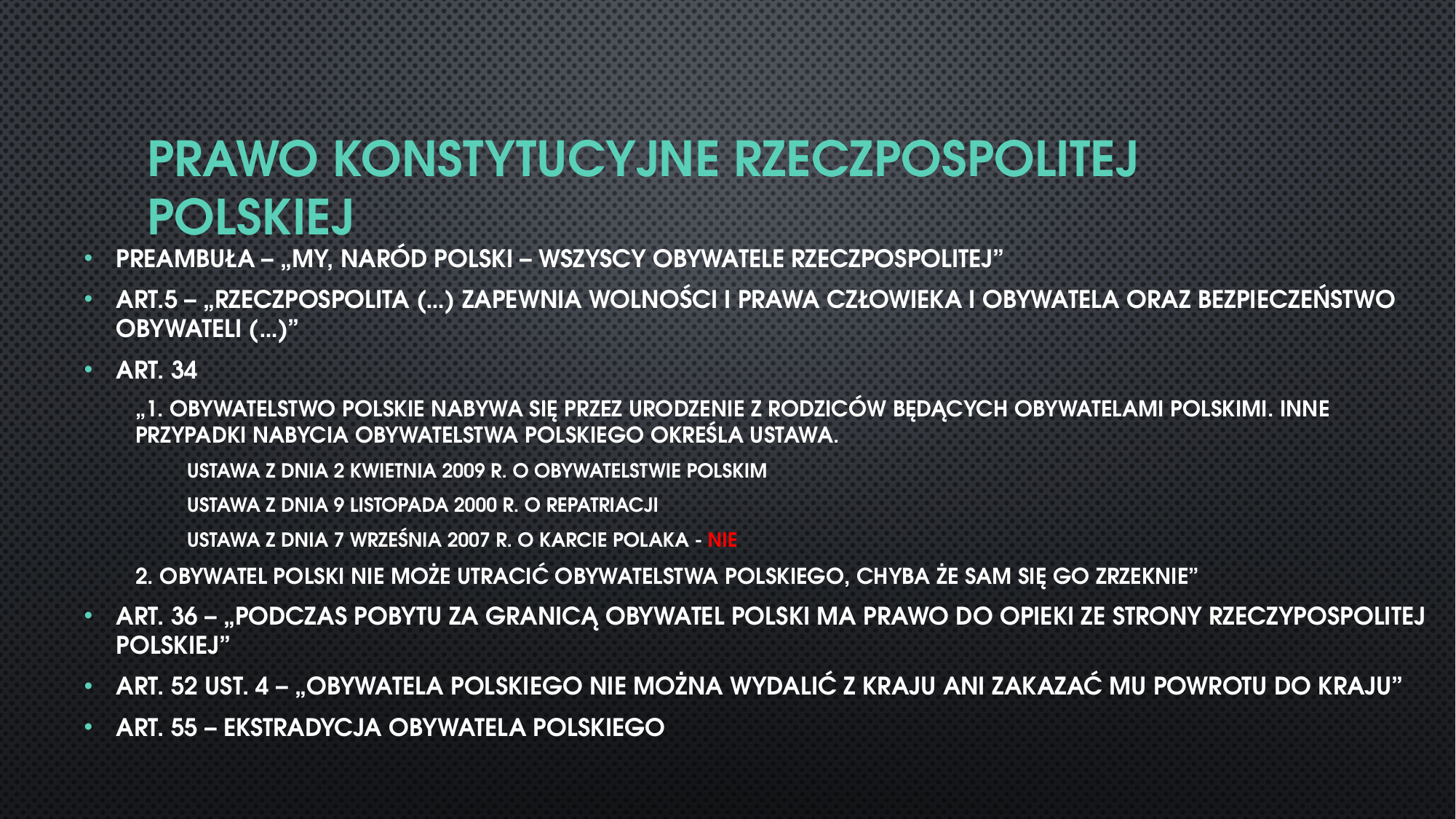

# PRAWO KONSTYTUCYJNE RZECZPOSPOLITEJ POLSKIEJ
Preambuła – „My, Naród Polski – Wszyscy Obywatele Rzeczpospolitej”
Art.5 – „Rzeczpospolita (…) zapewnia wolności i prawa człowieka i obywatela oraz bezpieczeństwo obywateli (…)”
Art. 34
„1. Obywatelstwo polskie nabywa się przez urodzenie z rodziców będących obywatelami polskimi. Inne przypadki nabycia obywatelstwa polskiego określa ustawa.
Ustawa z dnia 2 kwietnia 2009 r. o obywatelstwie polskim
Ustawa z dnia 9 listopada 2000 r. o repatriacji
Ustawa z dnia 7 września 2007 r. o Karcie Polaka - NIE
2. Obywatel polski nie może utracić obywatelstwa polskiego, chyba że sam się go zrzeknie”
art. 36 – „Podczas pobytu za granicą obywatel polski ma prawo do opieki ze strony Rzeczypospolitej Polskiej”
Art. 52 ust. 4 – „Obywatela polskiego nie można wydalić z kraju ani zakazać mu powrotu do kraju”
Art. 55 – EKSTRADYCJA OBYWATELA POLSKIEGO